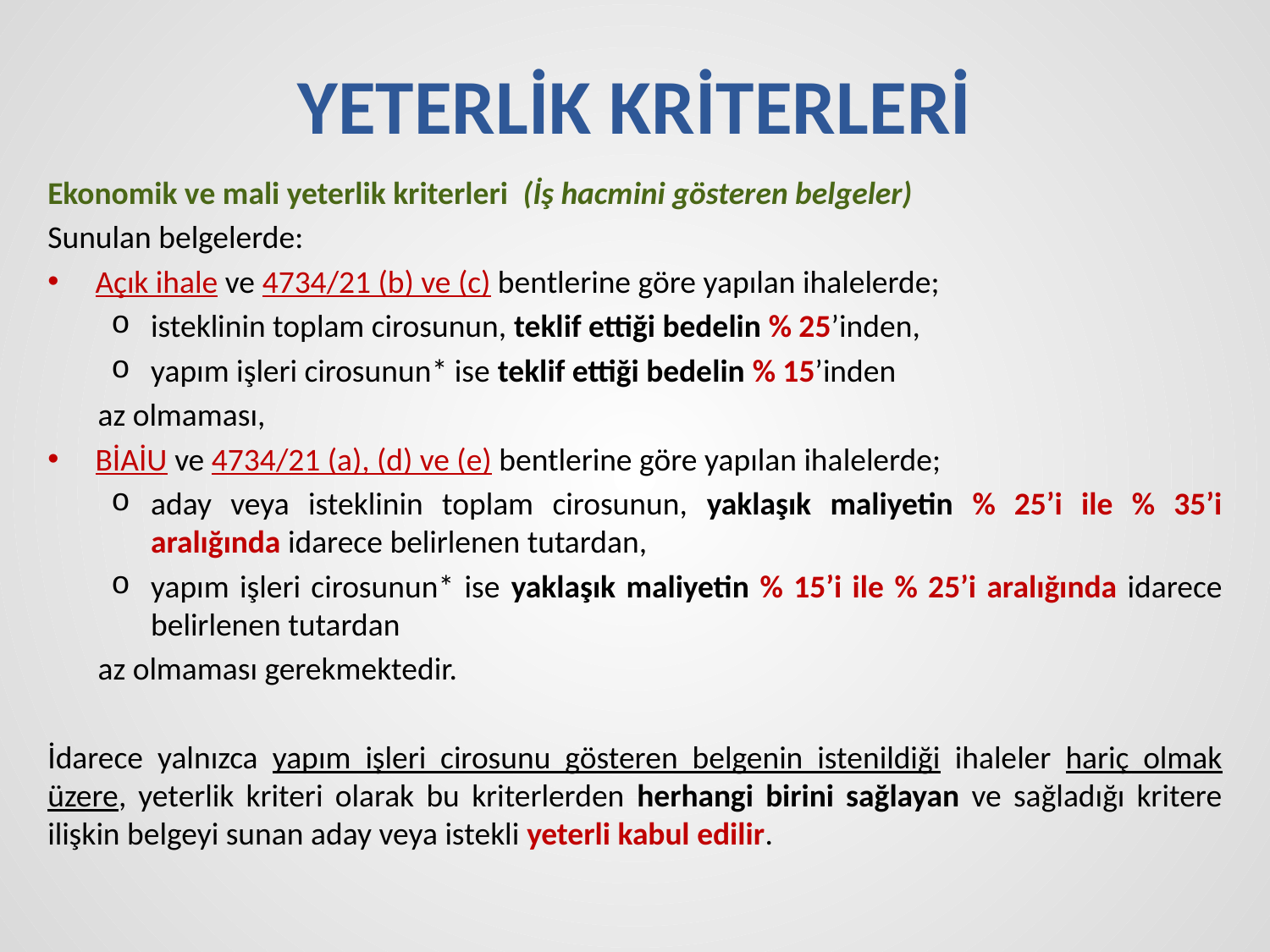

# YETERLİK KRİTERLERİ
Ekonomik ve mali yeterlik kriterleri  (İş hacmini gösteren belgeler)
Sunulan belgelerde:
Açık ihale ve 4734/21 (b) ve (c) bentlerine göre yapılan ihalelerde;
isteklinin toplam cirosunun, teklif ettiği bedelin % 25’inden,
yapım işleri cirosunun* ise teklif ettiği bedelin % 15’inden
az olmaması,
BİAİU ve 4734/21 (a), (d) ve (e) bentlerine göre yapılan ihalelerde;
aday veya isteklinin toplam cirosunun, yaklaşık maliyetin % 25’i ile % 35’i aralığında idarece belirlenen tutardan,
yapım işleri cirosunun* ise yaklaşık maliyetin % 15’i ile % 25’i aralığında idarece belirlenen tutardan
az olmaması gerekmektedir.

İdarece yalnızca yapım işleri cirosunu gösteren belgenin istenildiği ihaleler hariç olmak üzere, yeterlik kriteri olarak bu kriterlerden herhangi birini sağlayan ve sağladığı kritere ilişkin belgeyi sunan aday veya istekli yeterli kabul edilir.